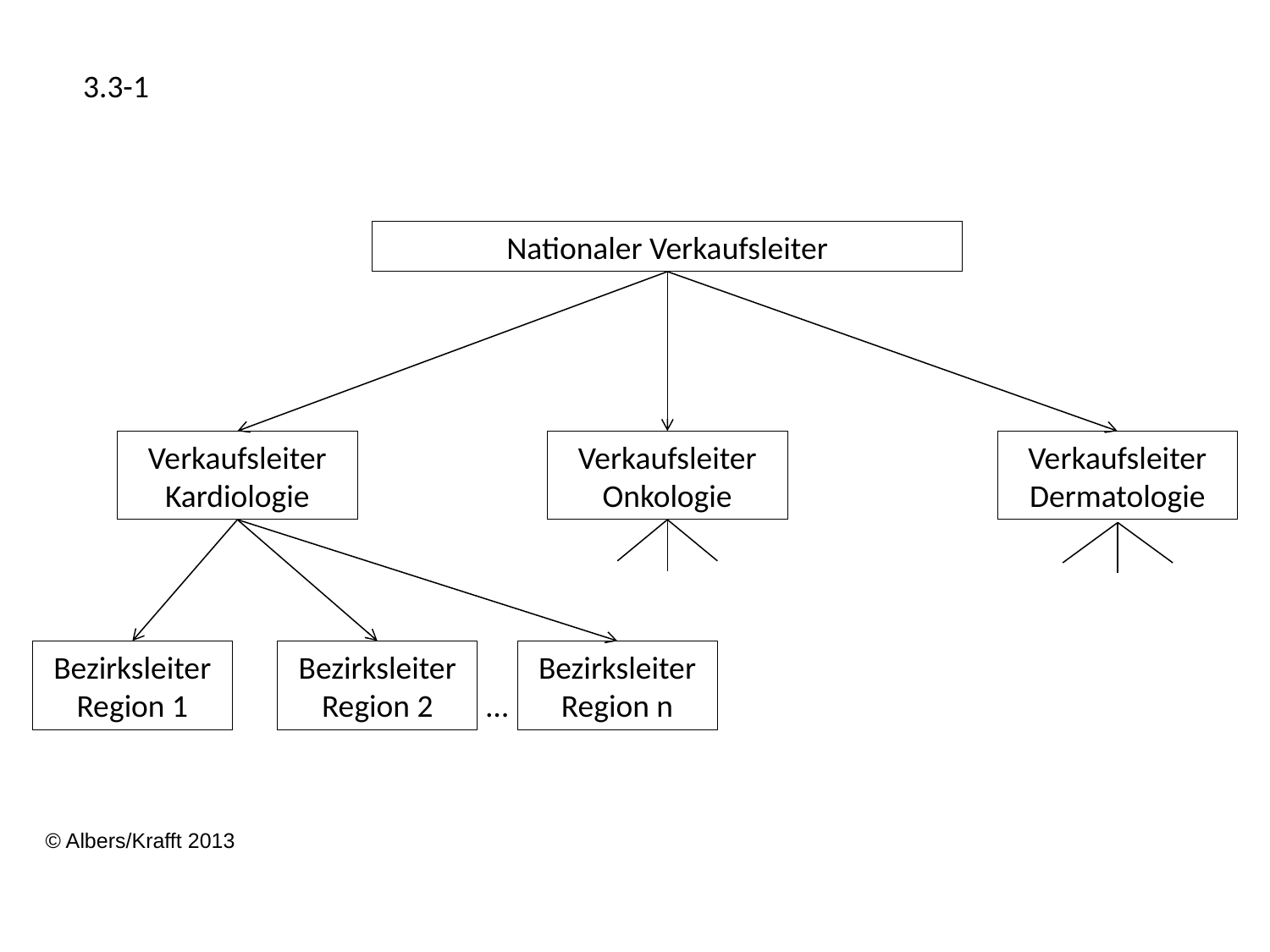

3.3-1
Nationaler Verkaufsleiter
Verkaufsleiter
Kardiologie
Verkaufsleiter
Onkologie
Verkaufsleiter
Dermatologie
Bezirksleiter
Region 1
Bezirksleiter
Region 2
Bezirksleiter
Region n
…
© Albers/Krafft 2013